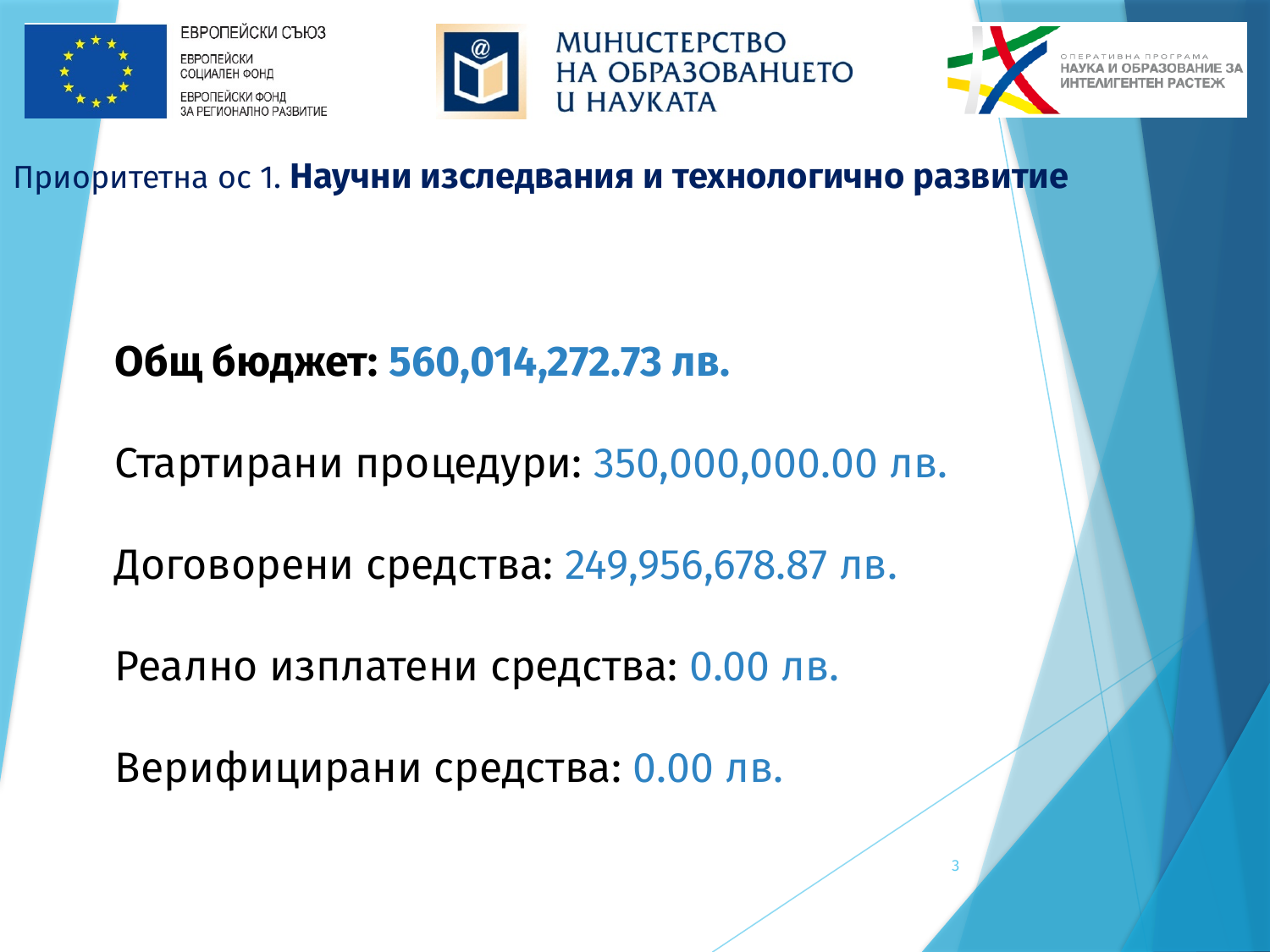

Приоритетна ос 1. Научни изследвания и технологично развитие
Общ бюджет: 560,014,272.73 лв.

Стартирани процедури: 350,000,000.00 лв.

Договорени средства: 249,956,678.87 лв.

Реално изплатени средства: 0.00 лв.

Верифицирани средства: 0.00 лв.

3